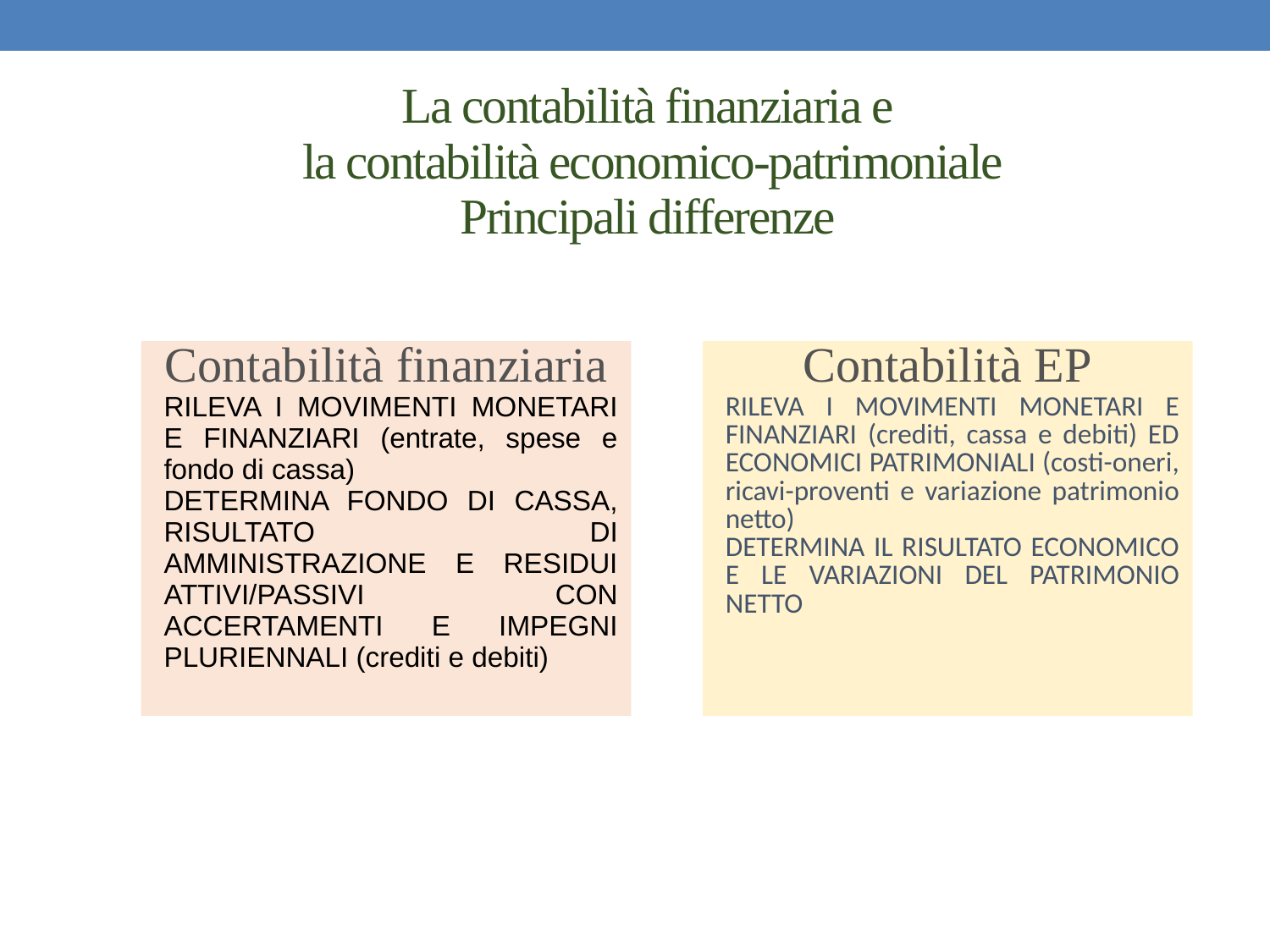

# La contabilità finanziaria e la contabilità economico-patrimoniale Principali differenze
Contabilità finanziaria
RILEVA I MOVIMENTI MONETARI E FINANZIARI (entrate, spese e fondo di cassa)
DETERMINA FONDO DI CASSA, RISULTATO DI AMMINISTRAZIONE E RESIDUI ATTIVI/PASSIVI CON ACCERTAMENTI E IMPEGNI PLURIENNALI (crediti e debiti)
Contabilità EP
RILEVA I MOVIMENTI MONETARI E FINANZIARI (crediti, cassa e debiti) ED ECONOMICI PATRIMONIALI (costi-oneri, ricavi-proventi e variazione patrimonio netto)
DETERMINA IL RISULTATO ECONOMICO E LE VARIAZIONI DEL PATRIMONIO NETTO